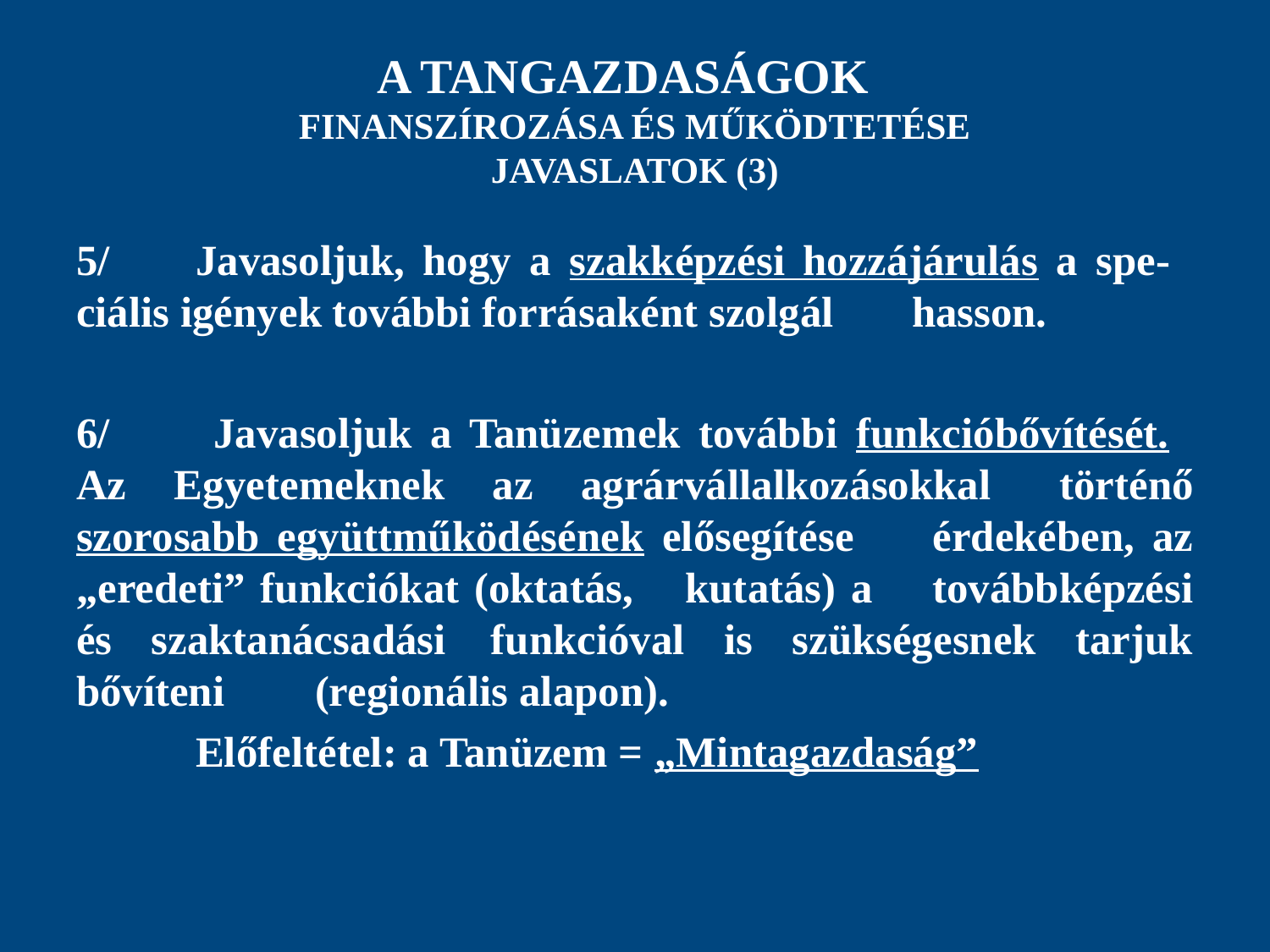

# A TANGAZDASÁGOK FINANSZÍROZÁSA ÉS MŰKÖDTETÉSE JAVASLATOK (3)
5/	Javasoljuk, hogy a szakképzési hozzájárulás a spe-	ciális igények további forrásaként szolgál	hasson.

6/	 Javasoljuk a Tanüzemek további funkcióbővítését. 	Az Egyetemeknek az agrárvállalkozásokkal 	történő szorosabb együttműködésének elősegítése 	érdekében, az „eredeti” funkciókat (oktatás, 	kutatás) a 	továbbképzési és szaktanácsadási 	funkcióval is szükségesnek tarjuk bővíteni 	(regionális alapon).
	Előfeltétel: a Tanüzem = „Mintagazdaság”